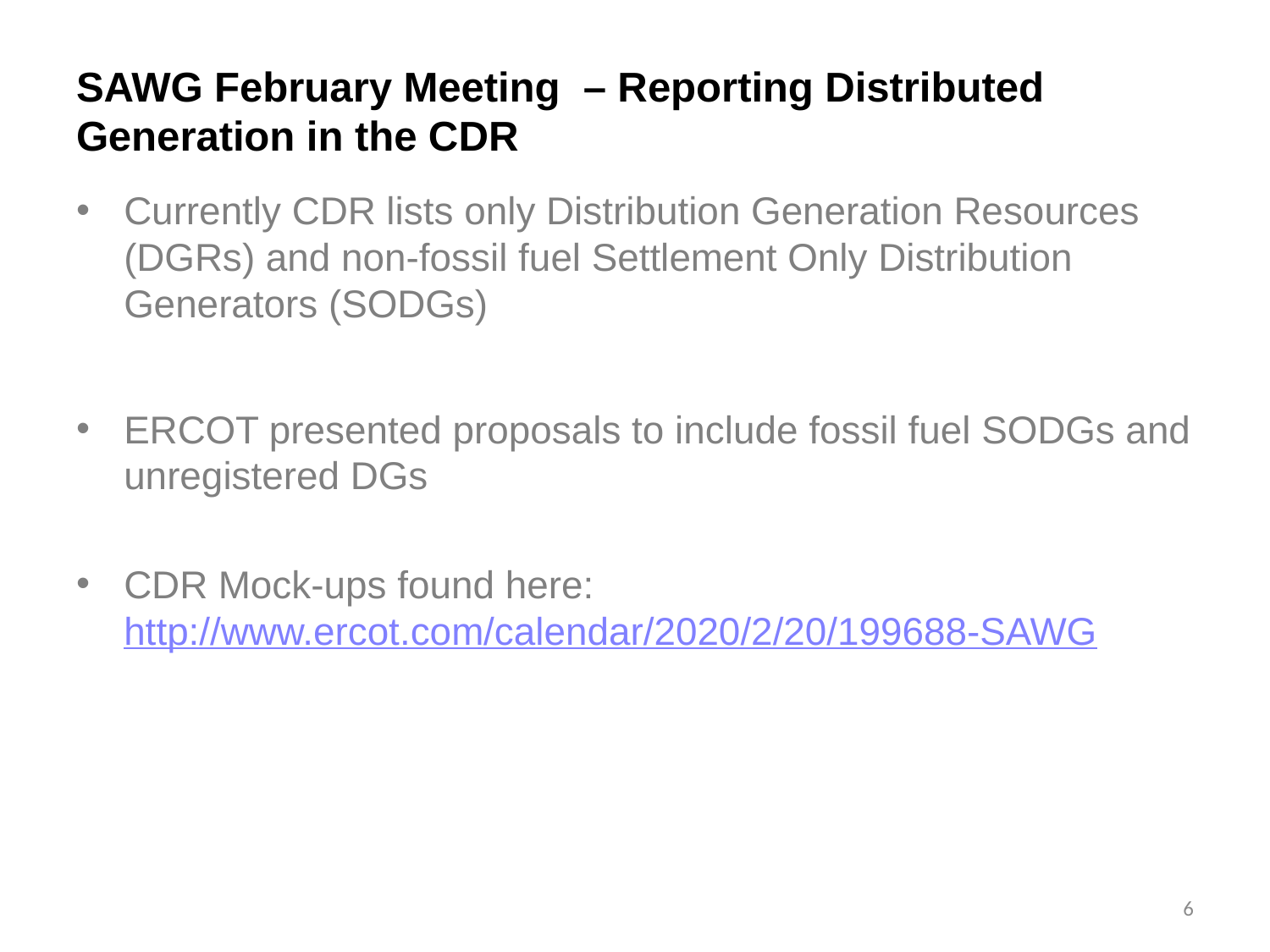

# SAWG February Meeting  – Reporting Distributed Generation in the CDR
Currently CDR lists only Distribution Generation Resources (DGRs) and non-fossil fuel Settlement Only Distribution Generators (SODGs)

ERCOT presented proposals to include fossil fuel SODGs and unregistered DGs

CDR Mock-ups found here: http://www.ercot.com/calendar/2020/2/20/199688-SAWG

6